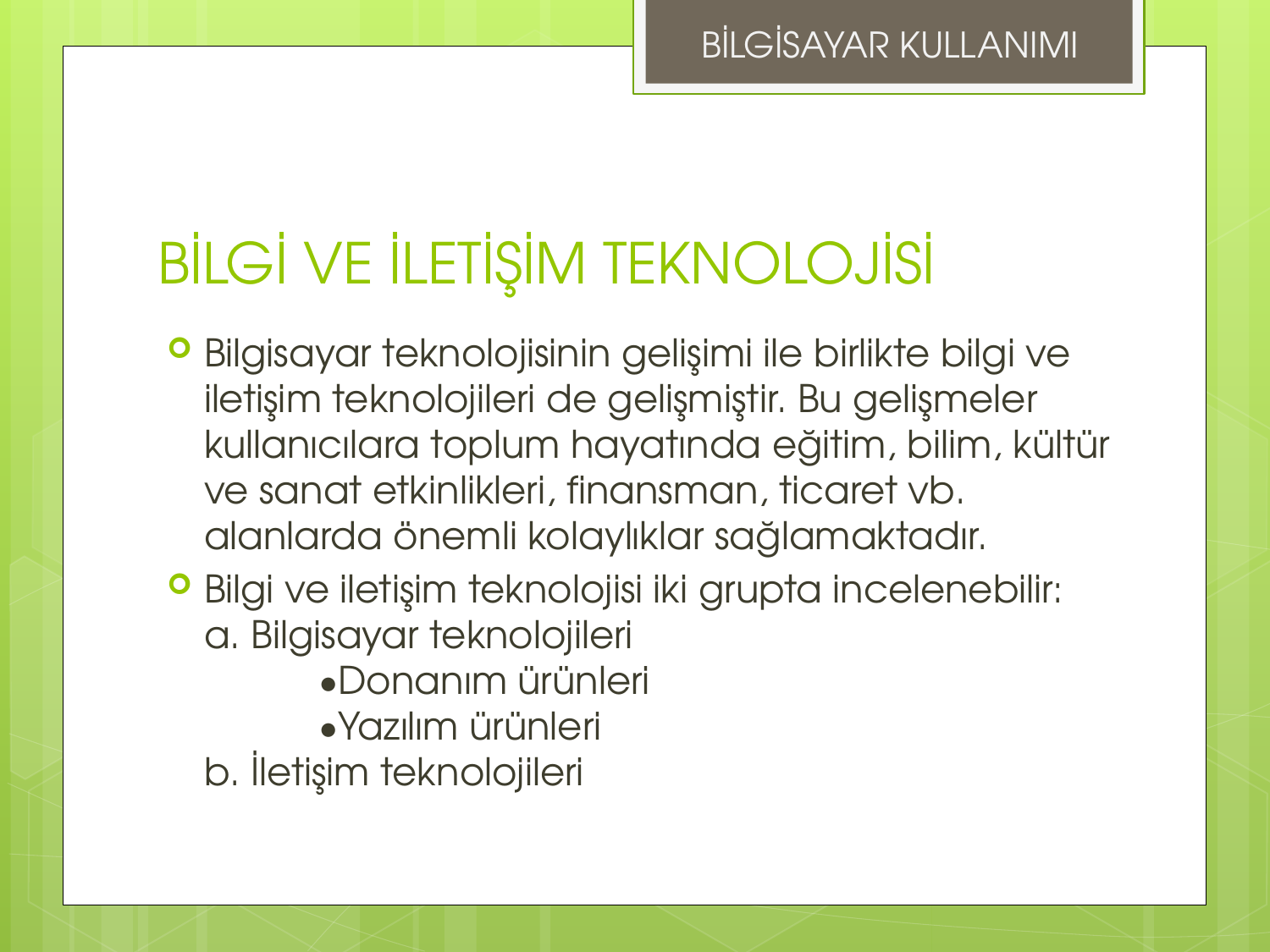

BİLGİSAYAR KULLANIMI
# BİLGİ VE İLETİŞİM TEKNOLOJİSİ
Bilgisayar teknolojisinin gelişimi ile birlikte bilgi ve iletişim teknolojileri de gelişmiştir. Bu gelişmeler kullanıcılara toplum hayatında eğitim, bilim, kültür ve sanat etkinlikleri, finansman, ticaret vb. alanlarda önemli kolaylıklar sağlamaktadır.
Bilgi ve iletişim teknolojisi iki grupta incelenebilir:
a. Bilgisayar teknolojileri
	•Donanım ürünleri
	•Yazılım ürünleri
b. İletişim teknolojileri